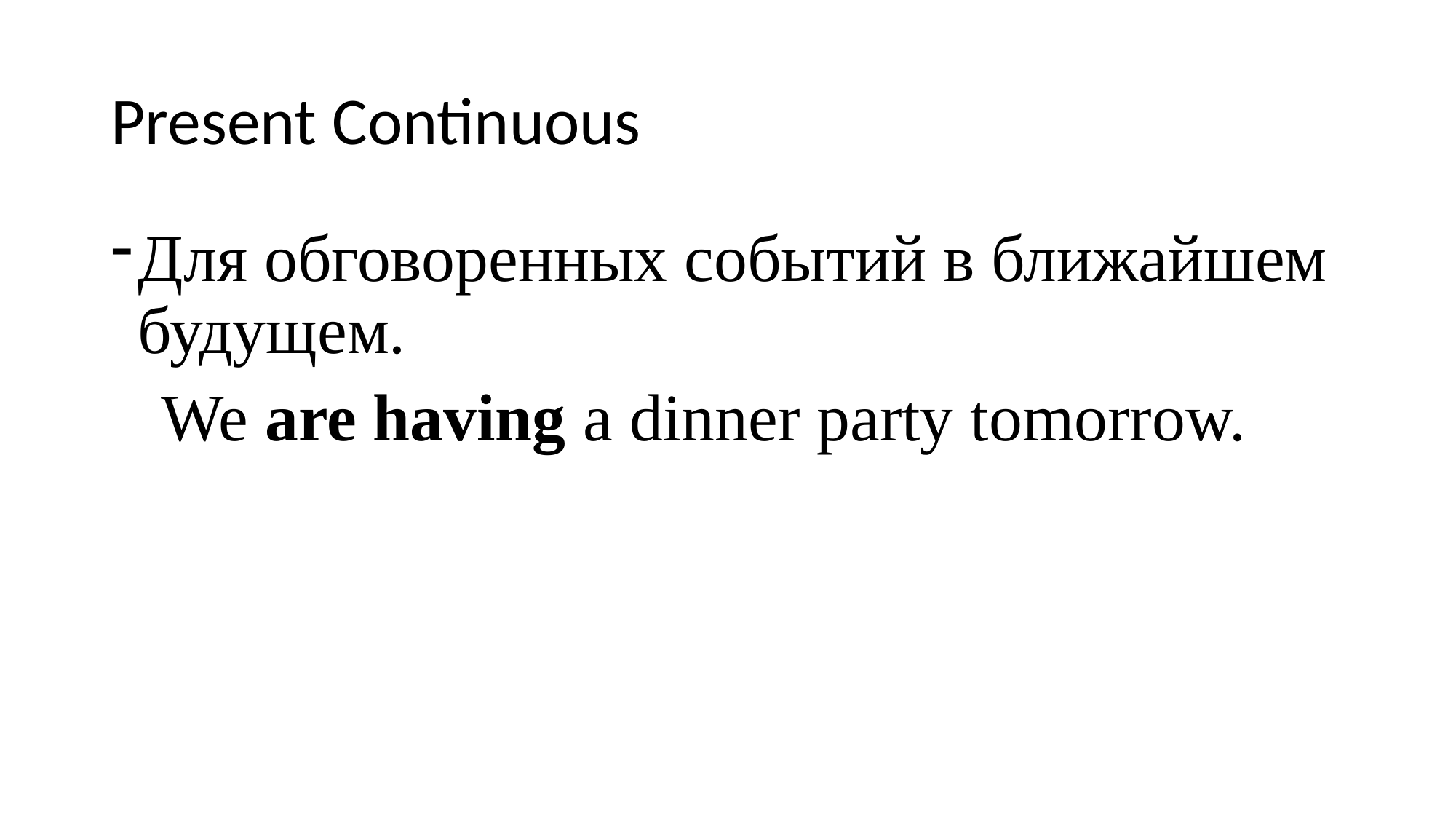

# Present Continuous
Для обговоренных событий в ближайшем будущем.
   We are having a dinner party tomorrow.